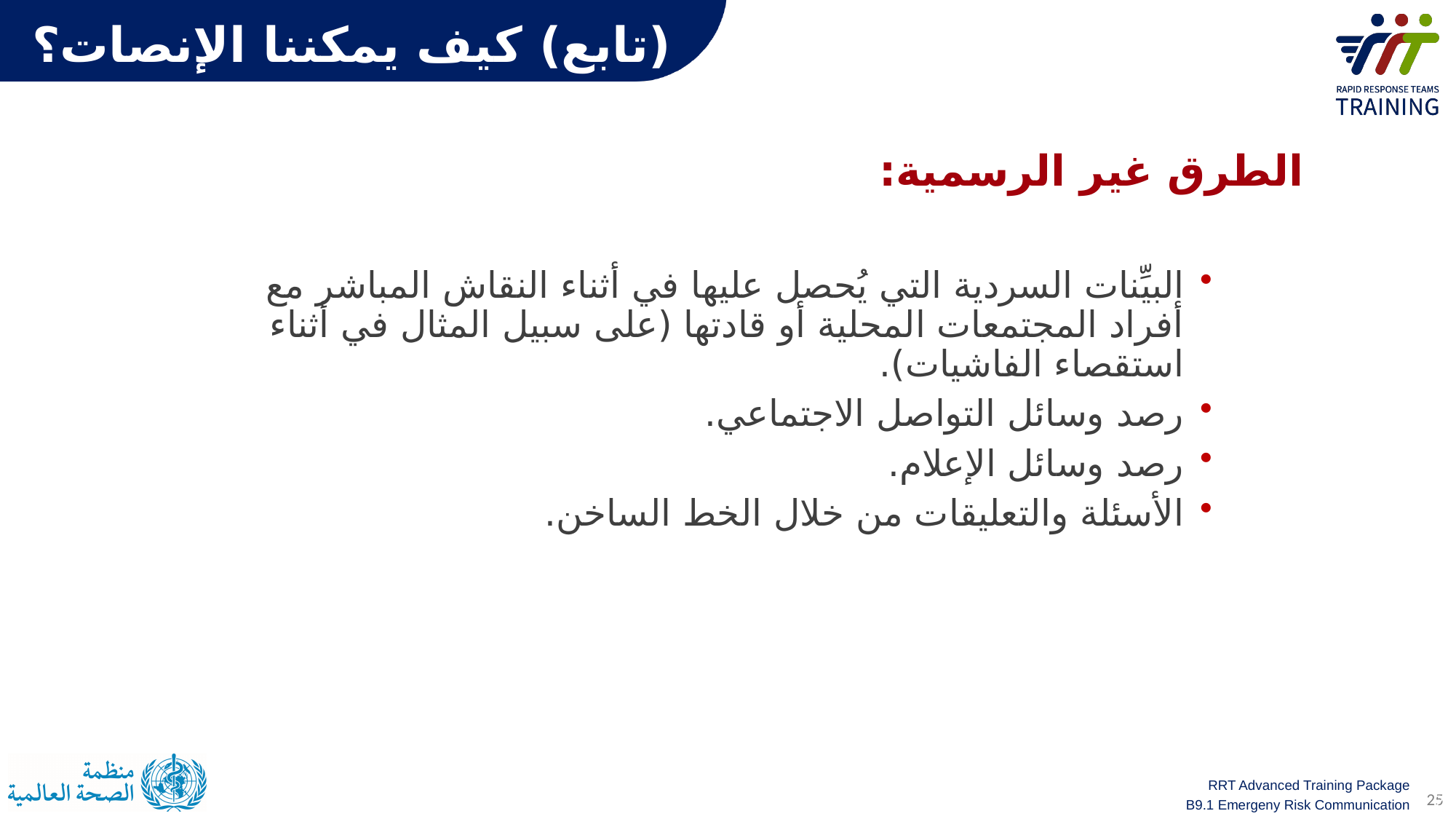

(تابع) كيف يمكننا الإنصات؟
الطرق غير الرسمية:
البيِّنات السردية التي يُحصل عليها في أثناء النقاش المباشر مع أفراد المجتمعات المحلية أو قادتها (على سبيل المثال في أثناء استقصاء الفاشيات).
رصد وسائل التواصل الاجتماعي.
رصد وسائل الإعلام.
الأسئلة والتعليقات من خلال الخط الساخن.
25